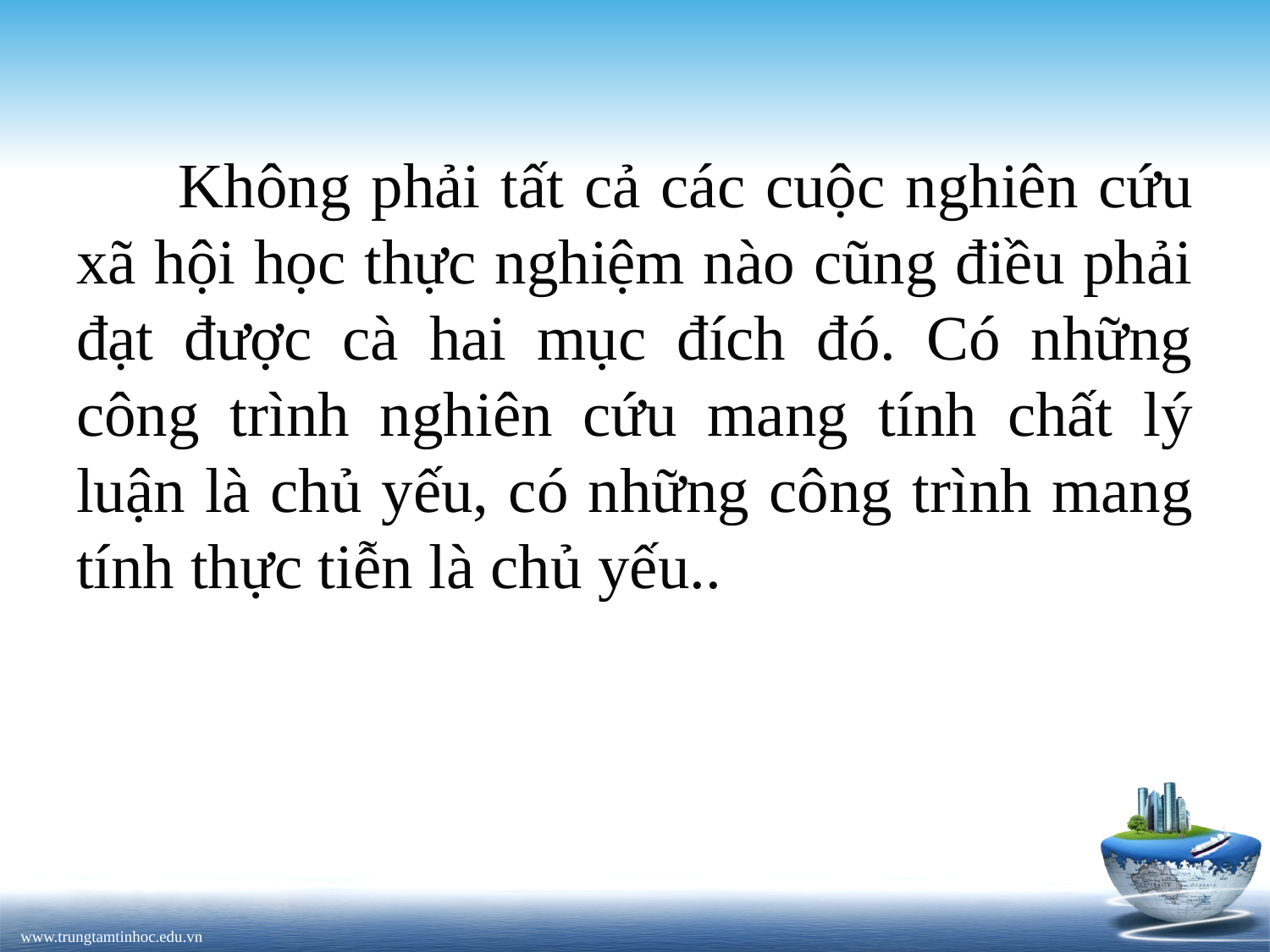

Không phải tất cả các cuộc nghiên cứu xã hội học thực nghiệm nào cũng điều phải đạt được cà hai mục đích đó. Có những công trình nghiên cứu mang tính chất lý luận là chủ yếu, có những công trình mang tính thực tiễn là chủ yếu..